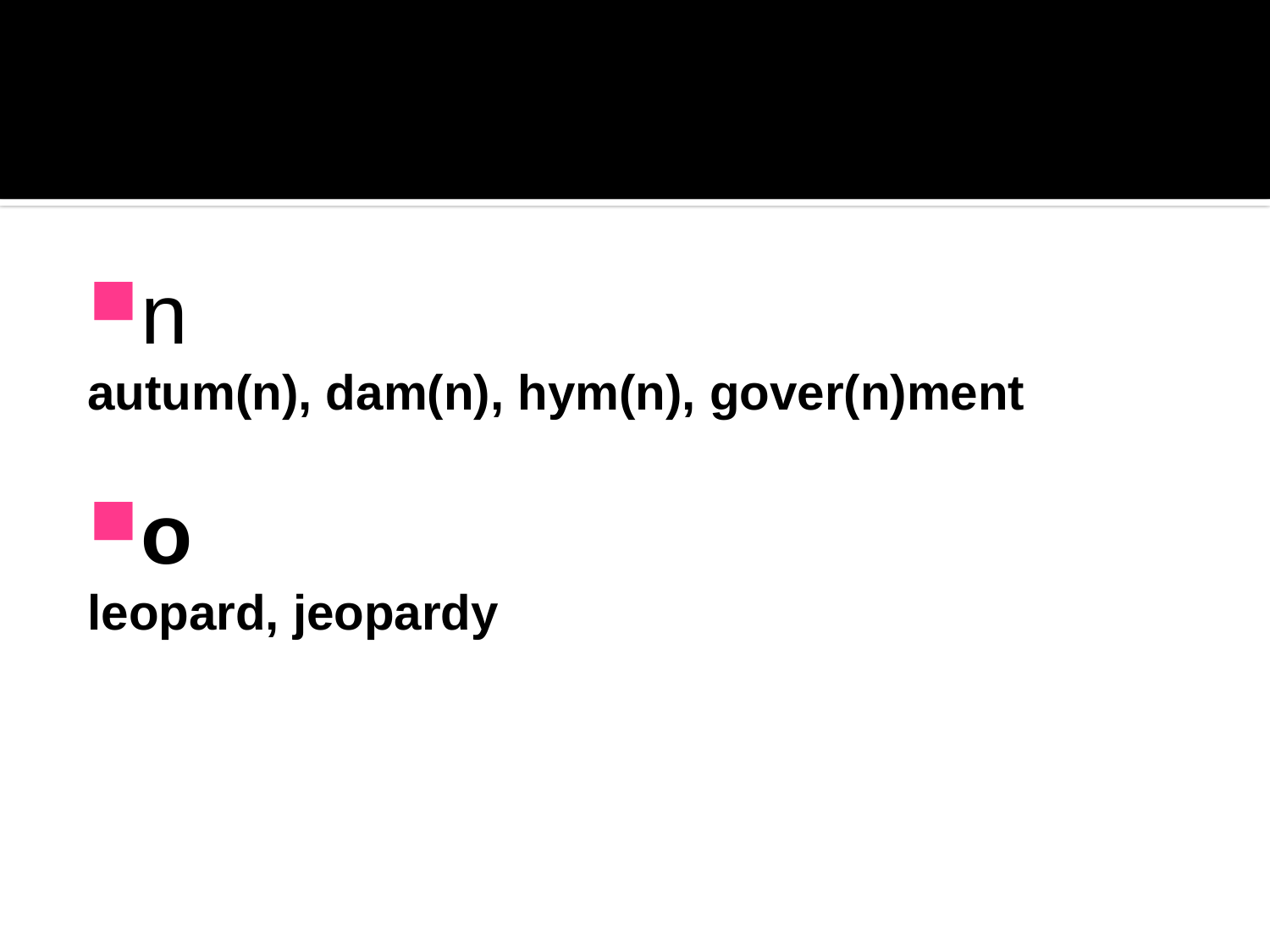

#
n
autum(n), dam(n), hym(n), gover(n)ment

o
leopard, jeopardy